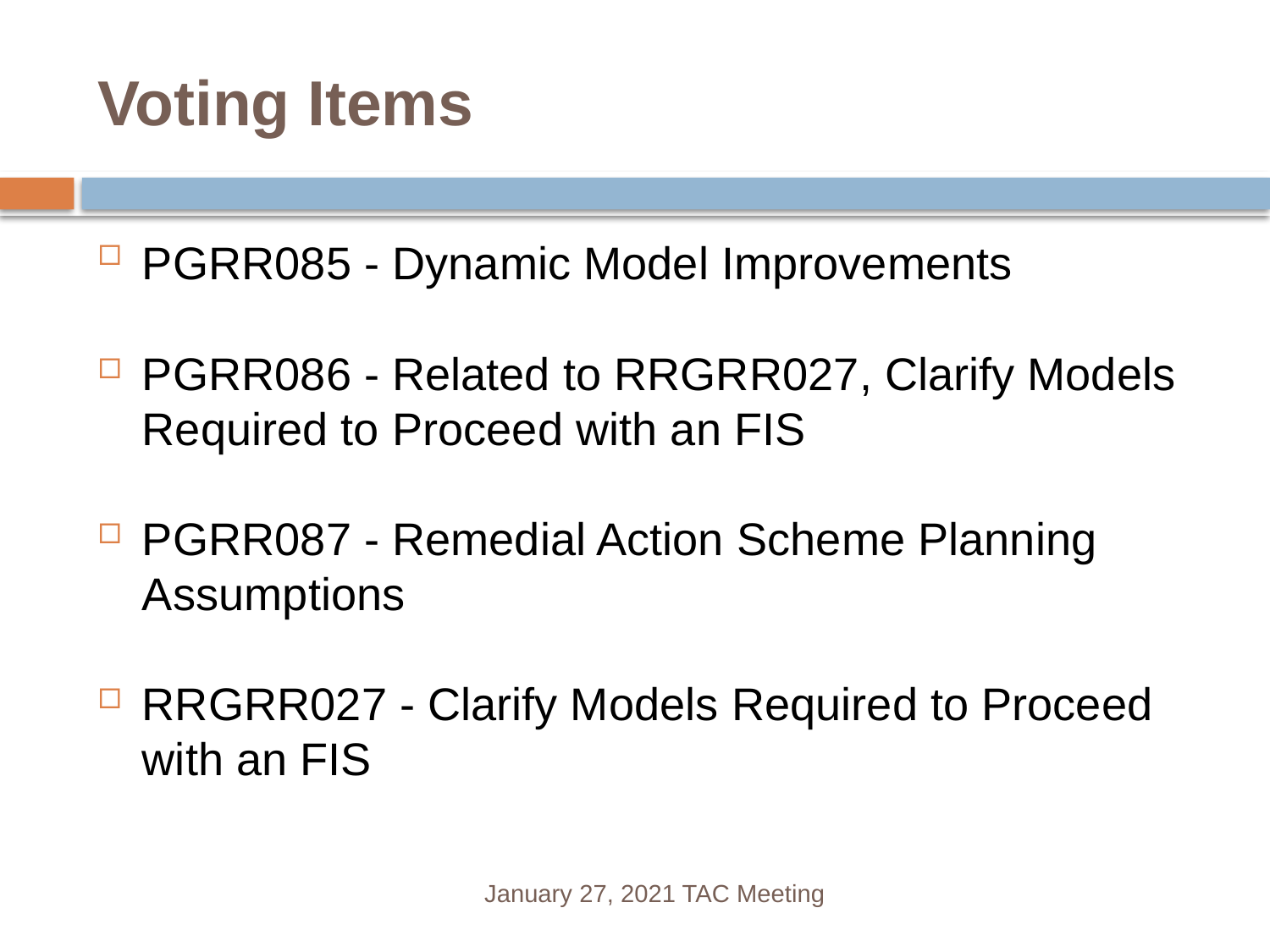

# Voting Items
PGRR085 - Dynamic Model Improvements

PGRR086 - Related to RRGRR027, Clarify Models Required to Proceed with an FIS

PGRR087 - Remedial Action Scheme Planning Assumptions

RRGRR027 - Clarify Models Required to Proceed with an FIS
January 27, 2021 TAC Meeting